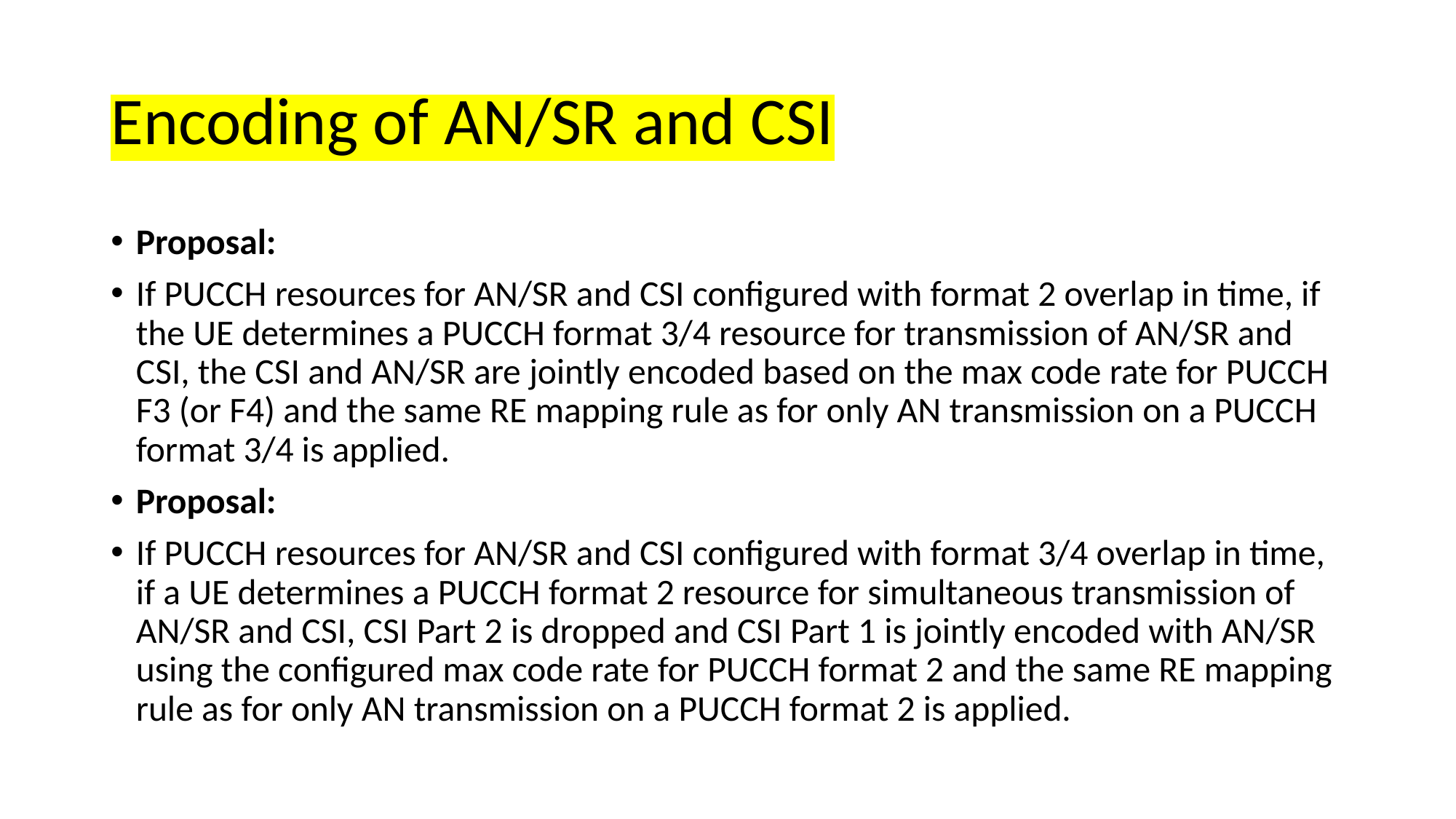

# Encoding of AN/SR and CSI
Proposal:
If PUCCH resources for AN/SR and CSI configured with format 2 overlap in time, if the UE determines a PUCCH format 3/4 resource for transmission of AN/SR and CSI, the CSI and AN/SR are jointly encoded based on the max code rate for PUCCH F3 (or F4) and the same RE mapping rule as for only AN transmission on a PUCCH format 3/4 is applied.
Proposal:
If PUCCH resources for AN/SR and CSI configured with format 3/4 overlap in time, if a UE determines a PUCCH format 2 resource for simultaneous transmission of AN/SR and CSI, CSI Part 2 is dropped and CSI Part 1 is jointly encoded with AN/SR using the configured max code rate for PUCCH format 2 and the same RE mapping rule as for only AN transmission on a PUCCH format 2 is applied.